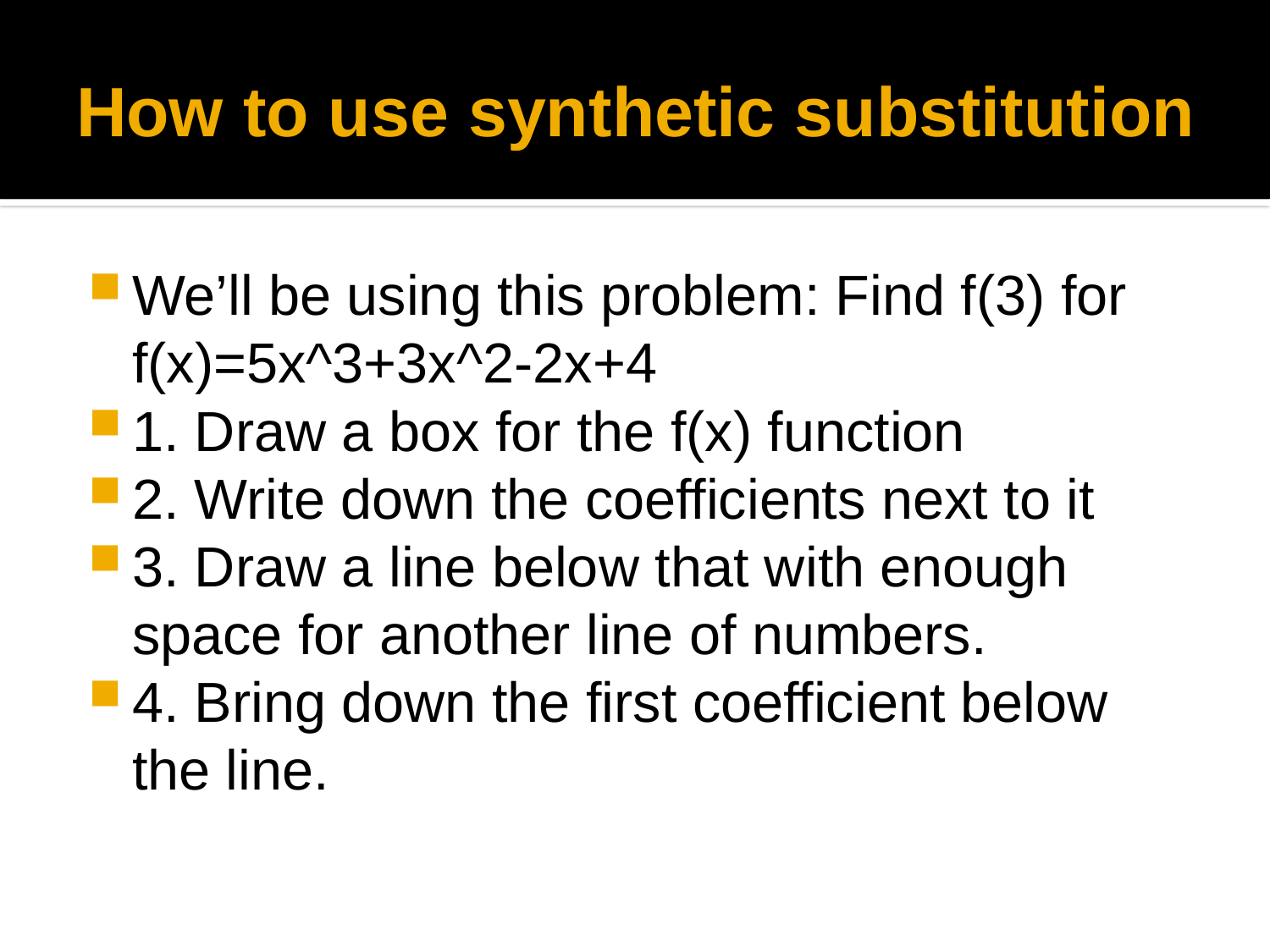

# How to use synthetic substitution
We’ll be using this problem: Find f(3) for f(x)=5x^3+3x^2-2x+4
1. Draw a box for the f(x) function
2. Write down the coefficients next to it
3. Draw a line below that with enough space for another line of numbers.
4. Bring down the first coefficient below the line.